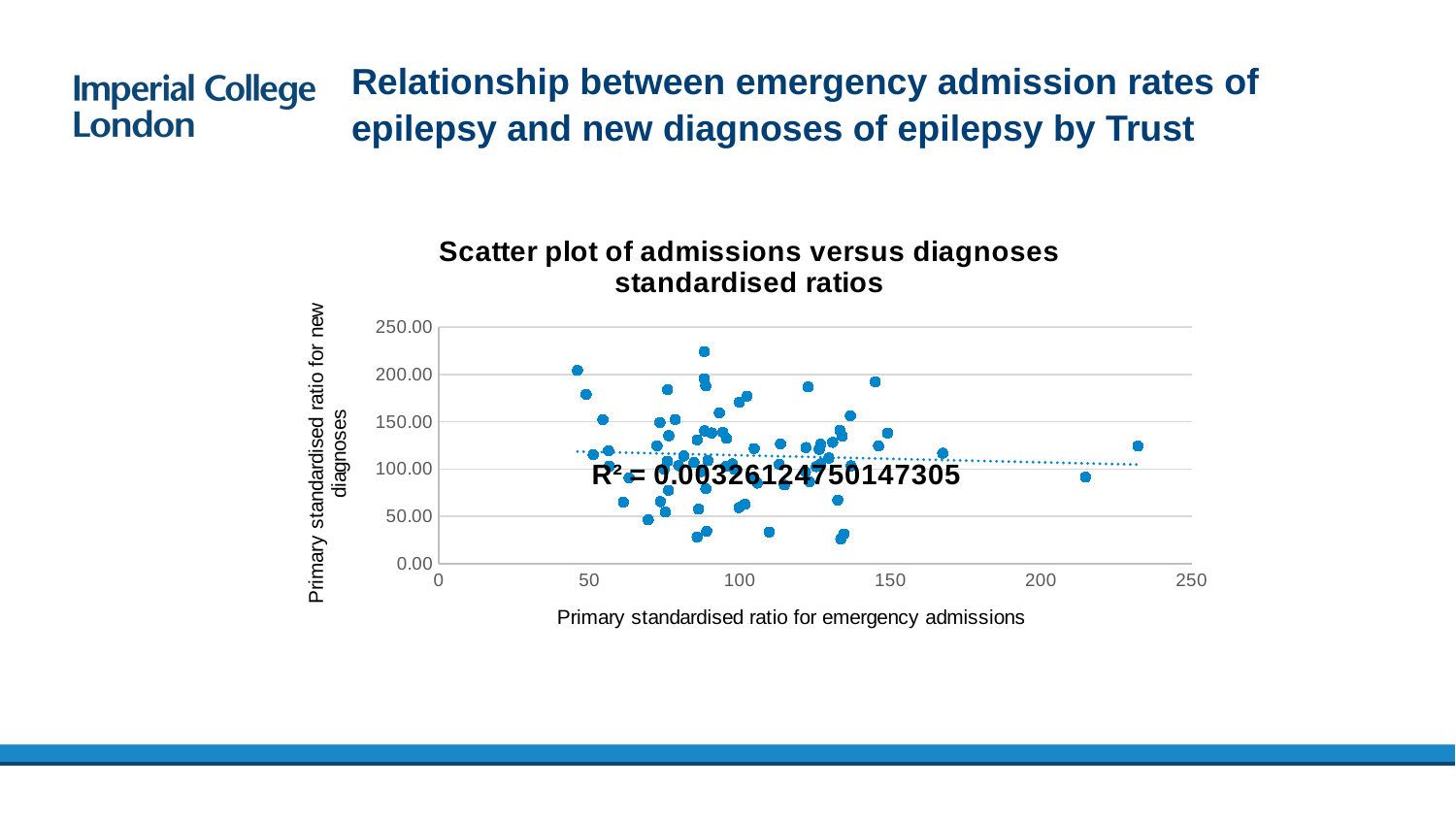

Relationship between emergency admission rates of epilepsy and new diagnoses of epilepsy by Trust

### Chart: Scatter plot of admissions versus diagnoses standardised ratios

| Category | Pri_SR diagnosis |
|---|---|